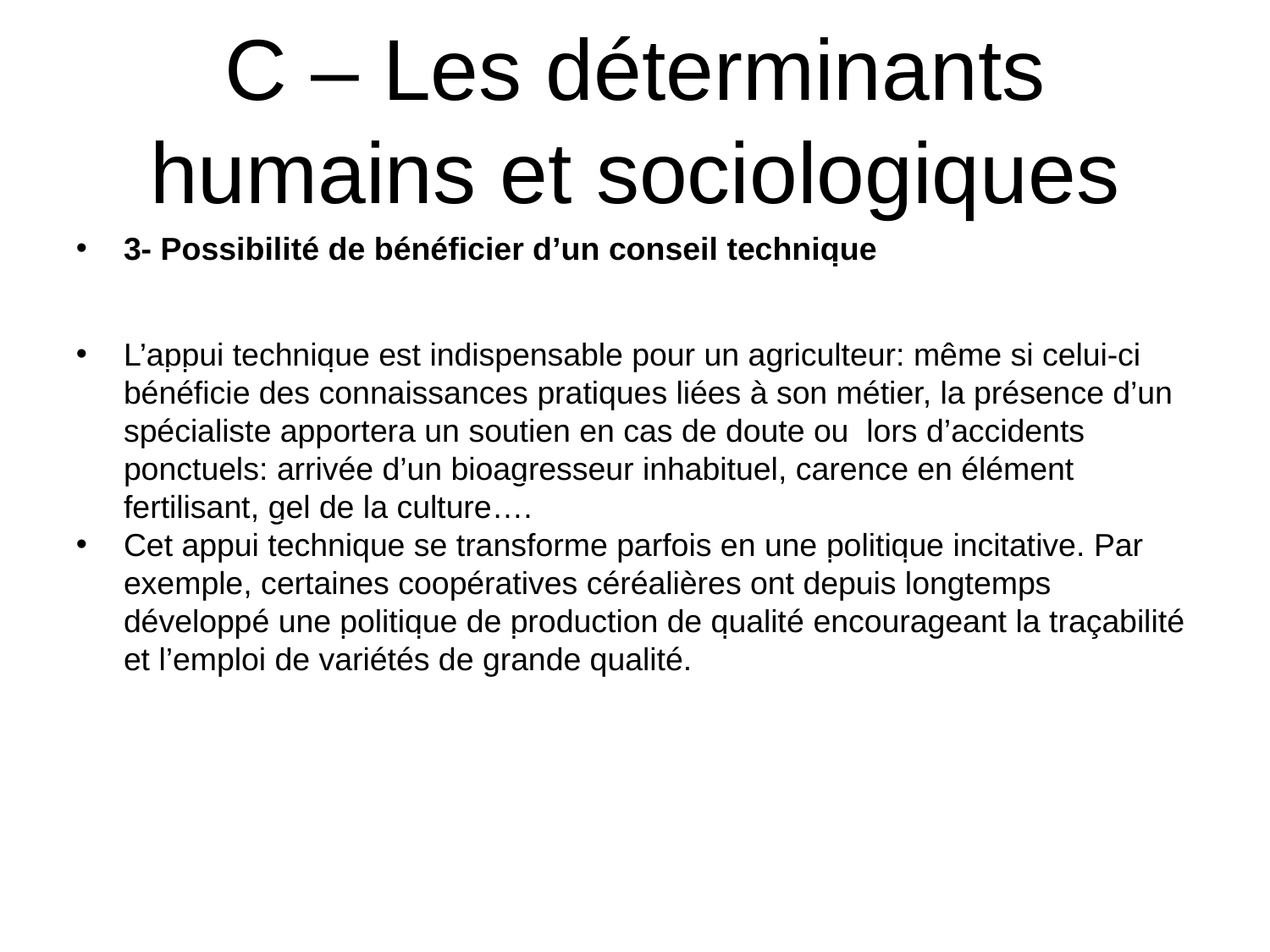

C – Les déterminants humains et sociologiques
3- Possibilité de bénéficier d’un conseil technique

L’appui technique est indispensable pour un agriculteur: même si celui-ci bénéficie des connaissances pratiques liées à son métier, la présence d’un spécialiste apportera un soutien en cas de doute ou  lors d’accidents ponctuels: arrivée d’un bioagresseur inhabituel, carence en élément fertilisant, gel de la culture….
Cet appui technique se transforme parfois en une politique incitative. Par exemple, certaines coopératives céréalières ont depuis longtemps développé une politique de production de qualité encourageant la traçabilité et l’emploi de variétés de grande qualité.